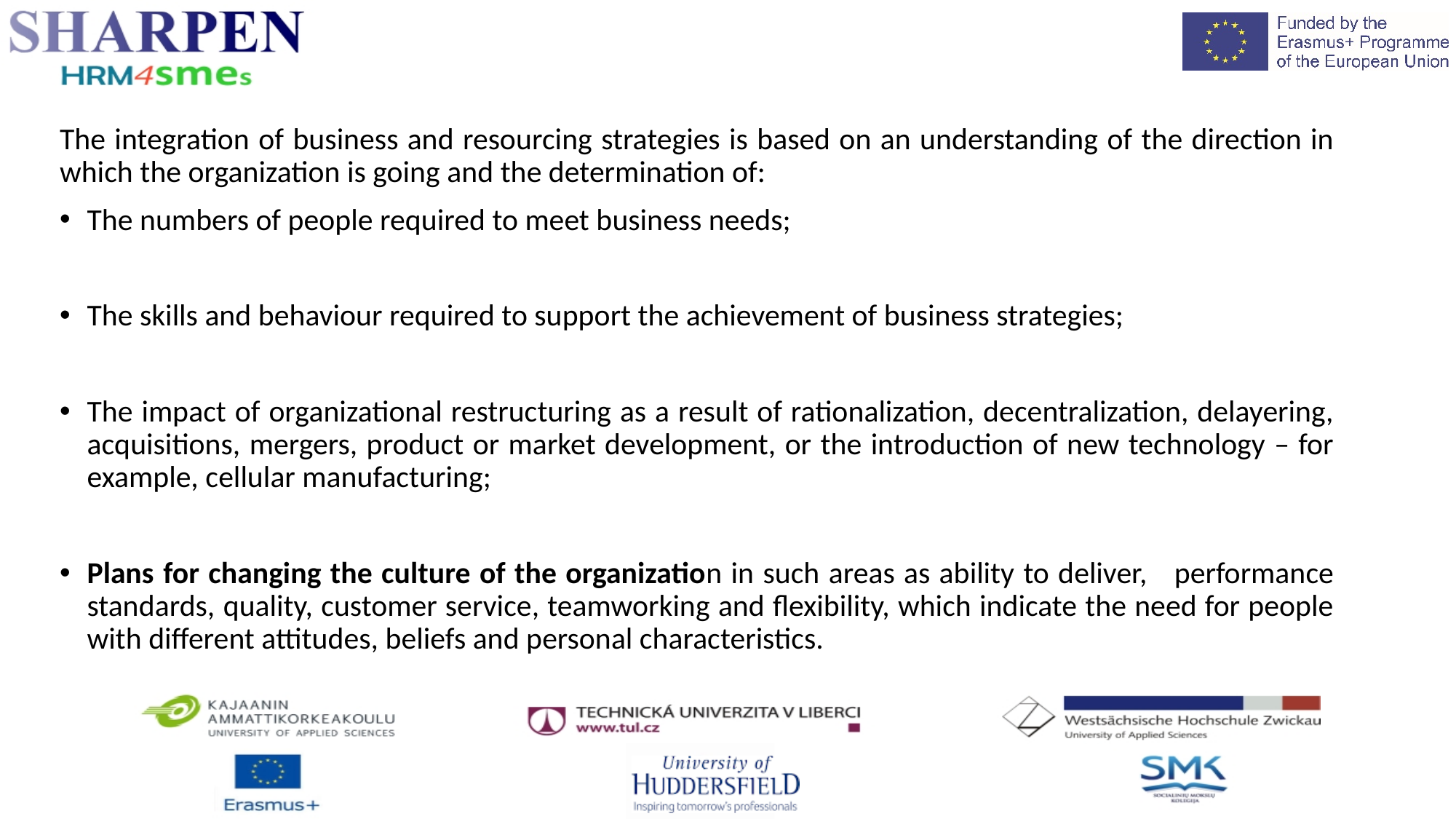

The integration of business and resourcing strategies is based on an understanding of the direction in which the organization is going and the determination of:
The numbers of people required to meet business needs;

The skills and behaviour required to support the achievement of business strategies;

The impact of organizational restructuring as a result of rationalization, decentralization, delayering, acquisitions, mergers, product or market development, or the introduction of new technology – for example, cellular manufacturing;

Plans for changing the culture of the organization in such areas as ability to deliver,   performance standards, quality, customer service, teamworking and flexibility, which indicate the need for people with different attitudes, beliefs and personal characteristics.